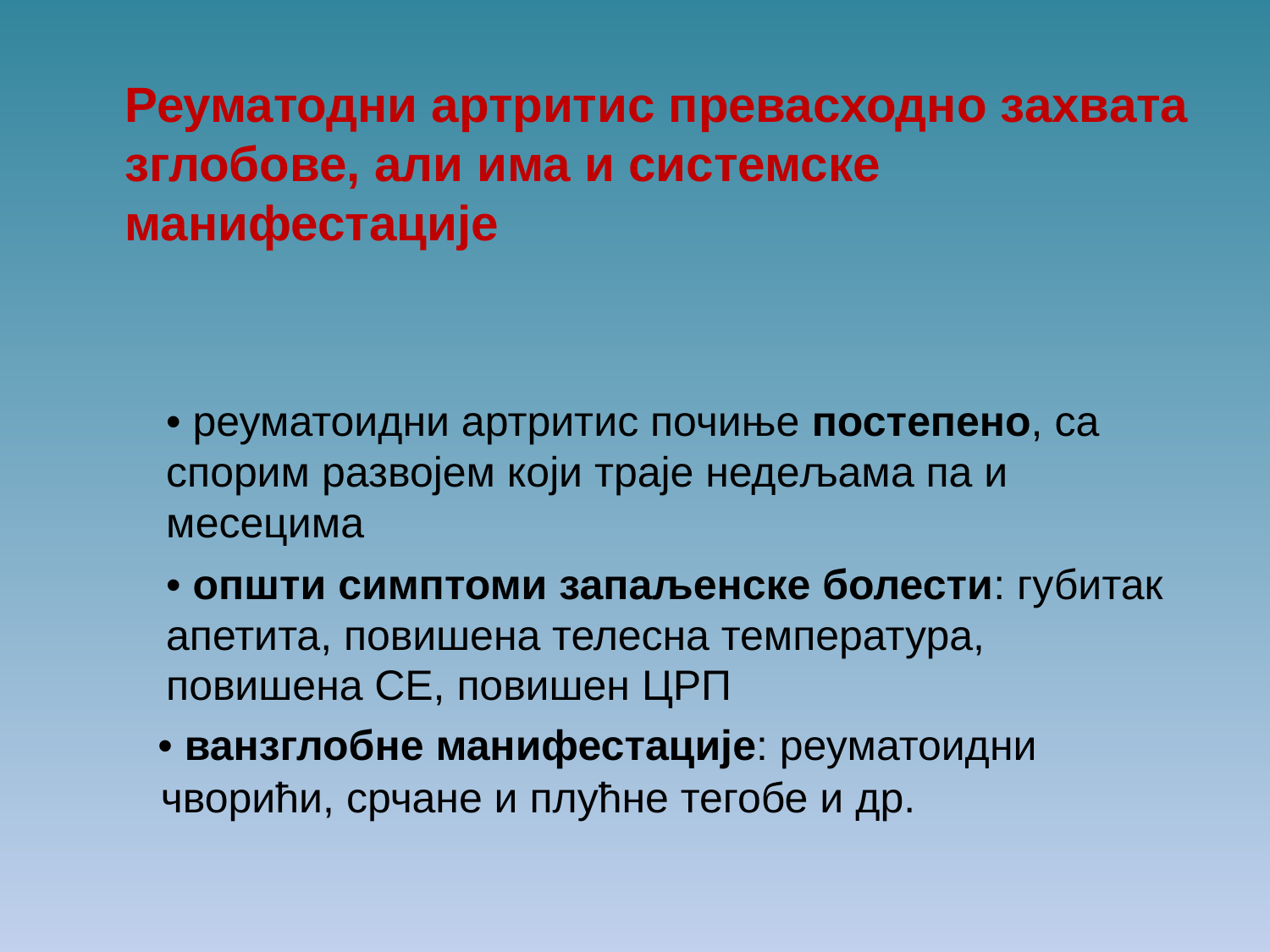

Реуматодни артритис превасходно захвата
зглобове, али има и системске
манифестације
• реуматоидни артритис почиње постепено, са
спорим развојем који траје недељама па и
месецима
• општи симптоми запаљенске болести: губитак
апетита, повишена телесна температура,
повишена СЕ, повишен ЦРП
• ванзглобне манифестације: реуматоидни
чворићи, срчане и плућне тегобе и др.